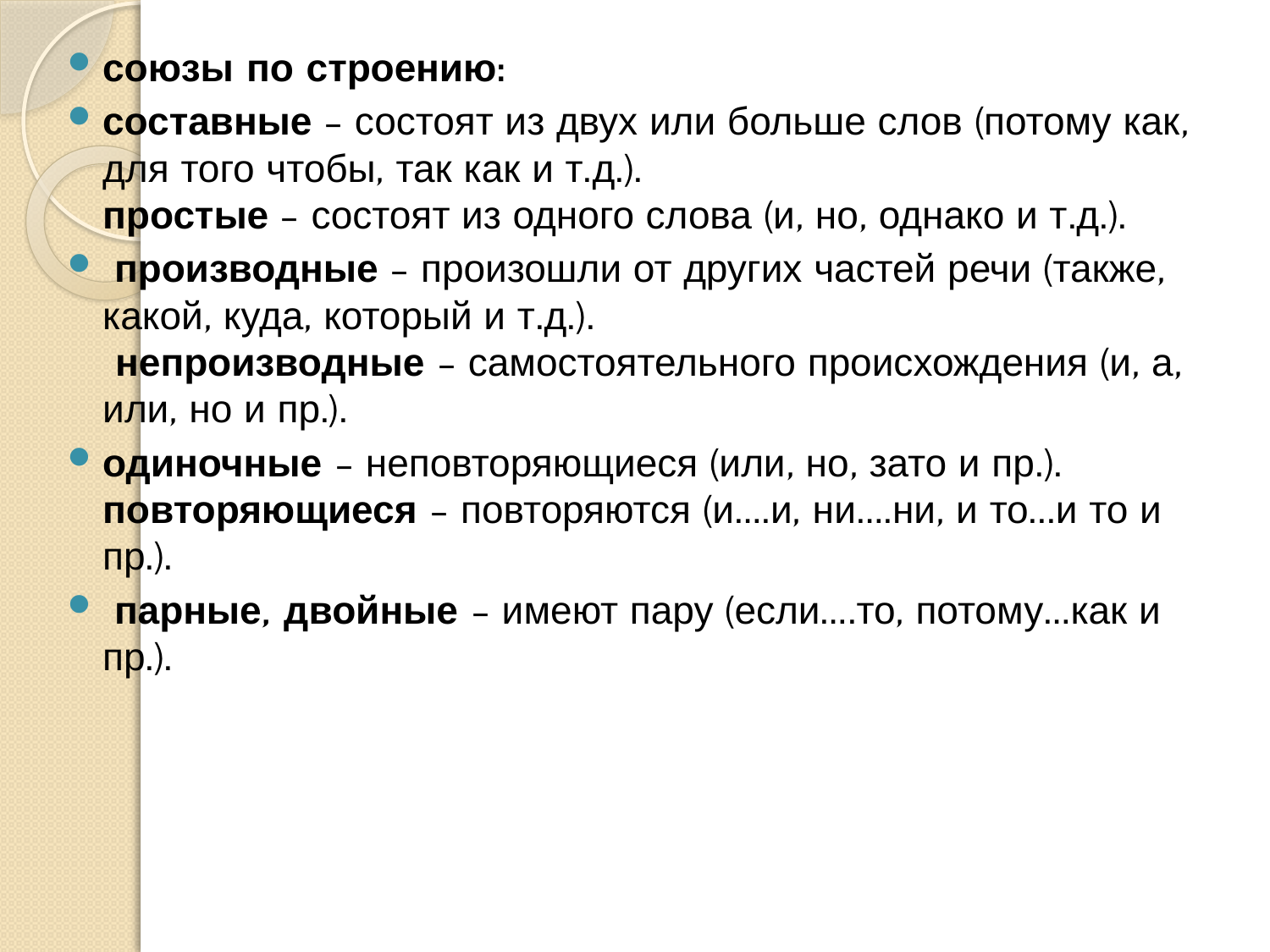

союзы по строению:
составные – состоят из двух или больше слов (потому как, для того чтобы, так как и т.д.).
простые – состоят из одного слова (и, но, однако и т.д.).
 производные – произошли от других частей речи (также, какой, куда, который и т.д.).
 непроизводные – самостоятельного происхождения (и, а, или, но и пр.).
одиночные – неповторяющиеся (или, но, зато и пр.). повторяющиеся – повторяются (и….и, ни….ни, и то...и то и пр.).
 парные, двойные – имеют пару (если….то, потому…как и пр.).